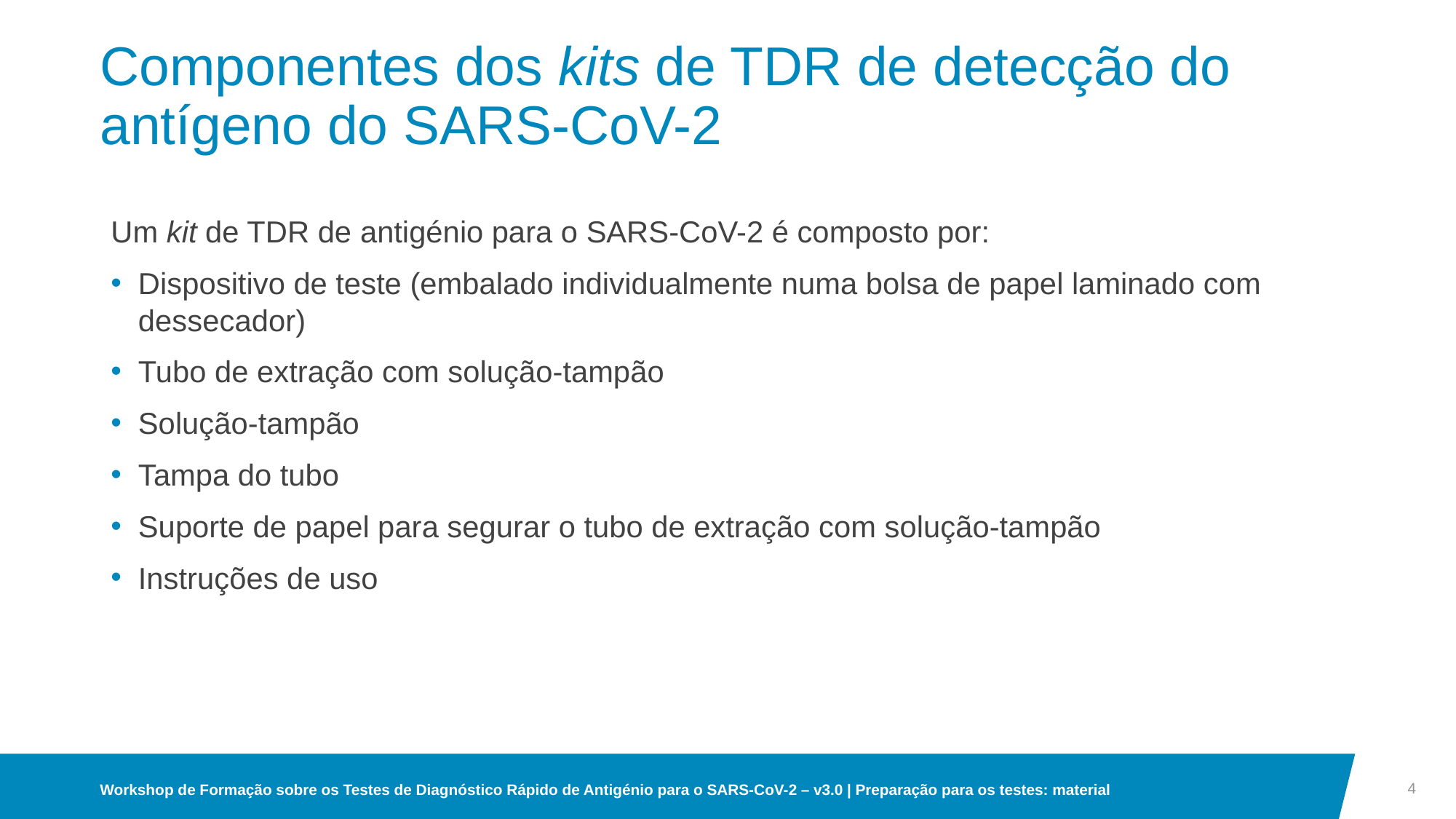

# Componentes dos kits de TDR de detecção do antígeno do SARS-CoV-2
Um kit de TDR de antigénio para o SARS-CoV-2 é composto por:
Dispositivo de teste (embalado individualmente numa bolsa de papel laminado com dessecador)
Tubo de extração com solução-tampão
Solução-tampão
Tampa do tubo
Suporte de papel para segurar o tubo de extração com solução-tampão
Instruções de uso

4
Workshop de Formação sobre os Testes de Diagnóstico Rápido de Antigénio para o SARS-CoV-2 – v3.0 | Preparação para os testes: material